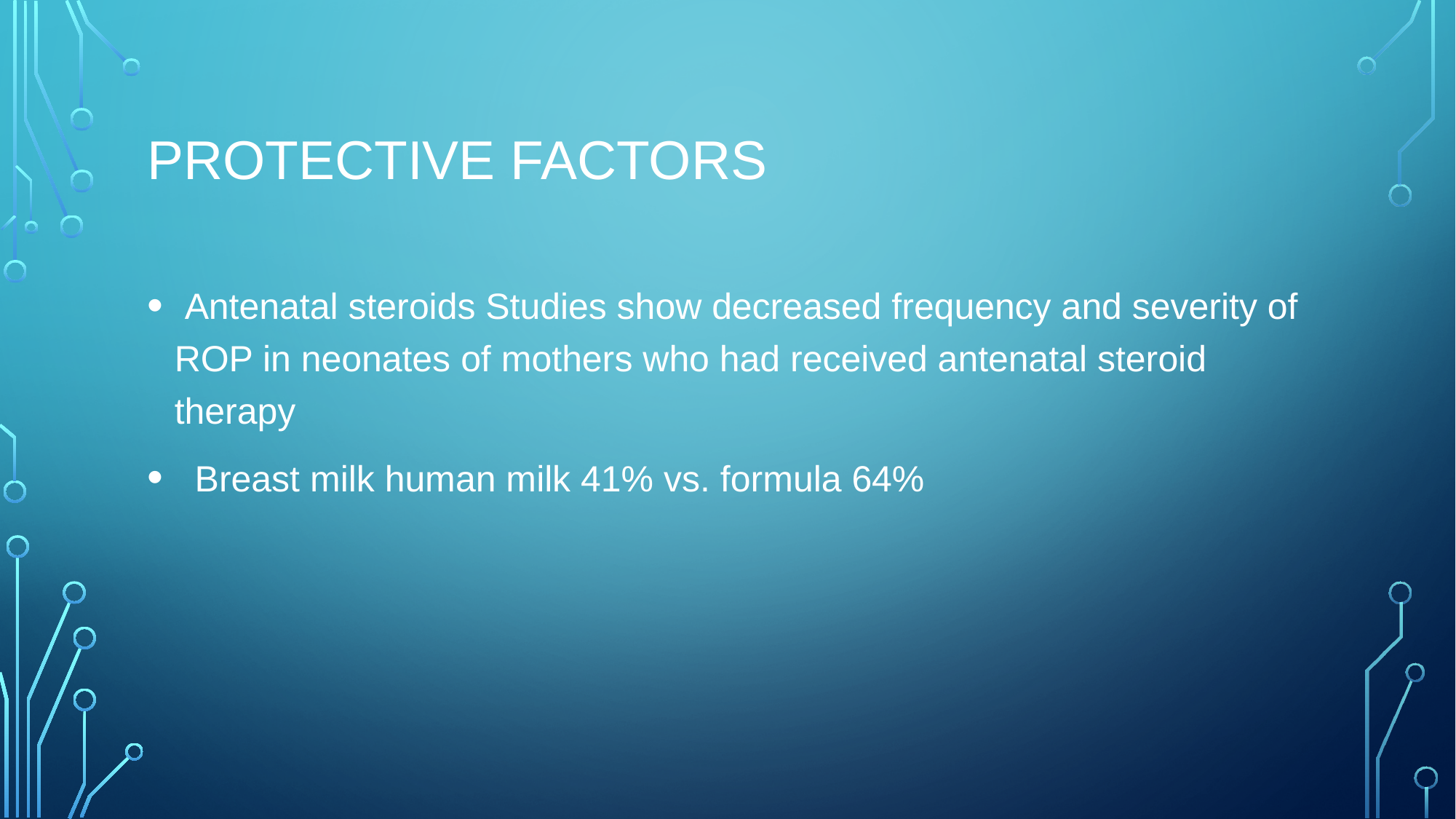

# Protective factors
 Antenatal steroids Studies show decreased frequency and severity of ROP in neonates of mothers who had received antenatal steroid therapy
  Breast milk human milk 41% vs. formula 64%